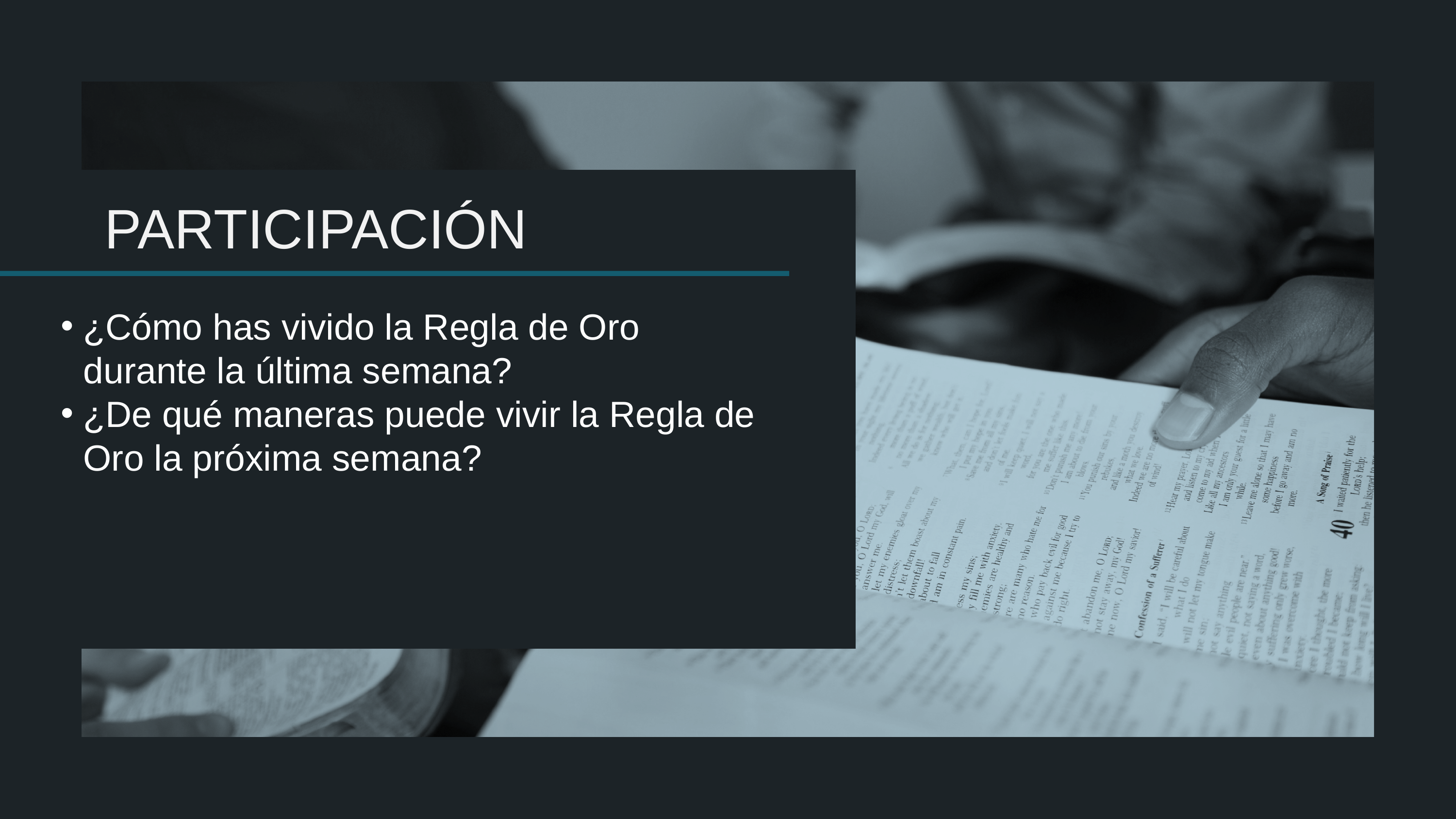

¿Cómo has vivido la Regla de Oro durante la última semana?
¿De qué maneras puede vivir la Regla de Oro la próxima semana?